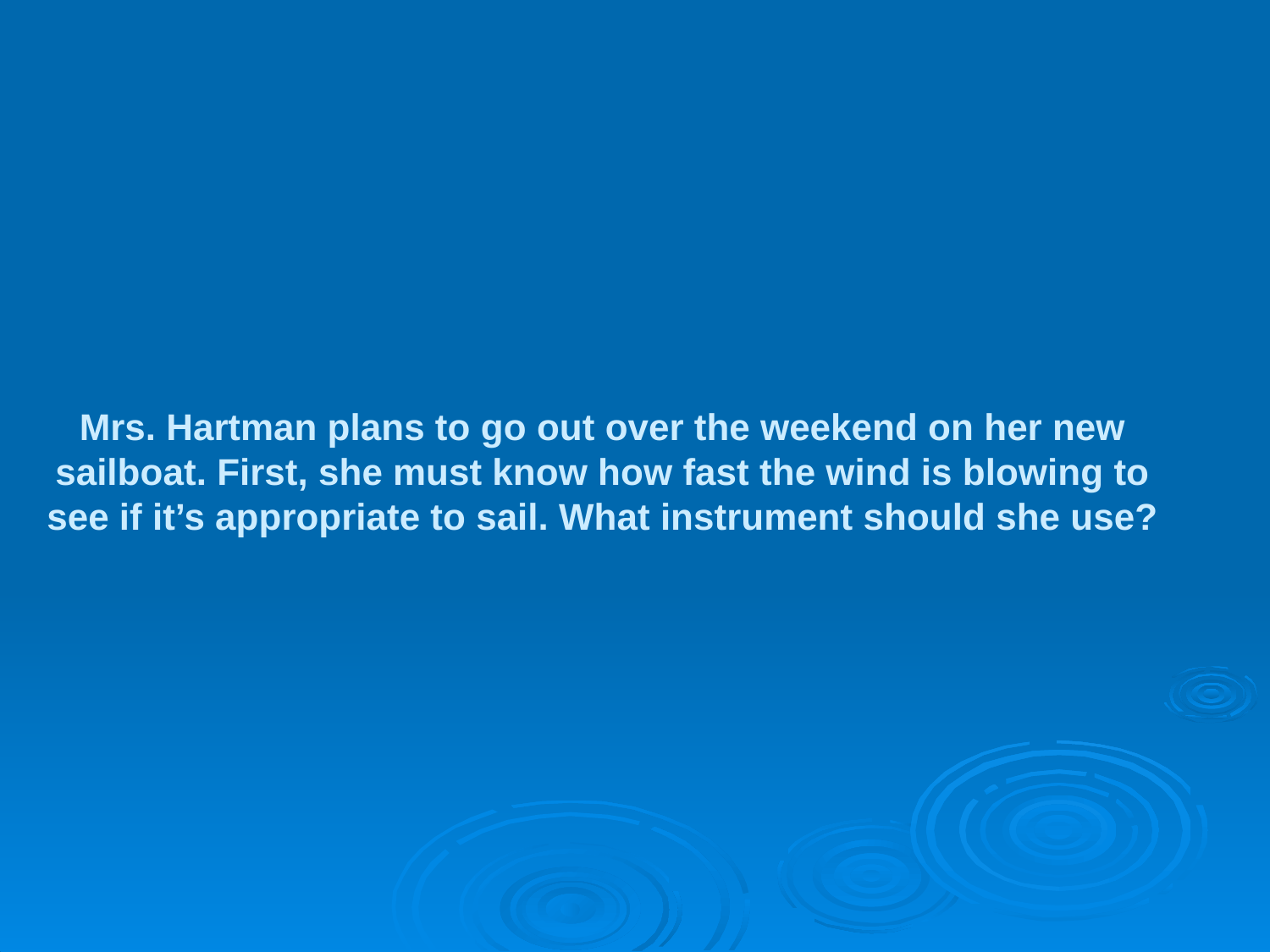

# Mrs. Hartman plans to go out over the weekend on her new sailboat. First, she must know how fast the wind is blowing to see if it’s appropriate to sail. What instrument should she use?